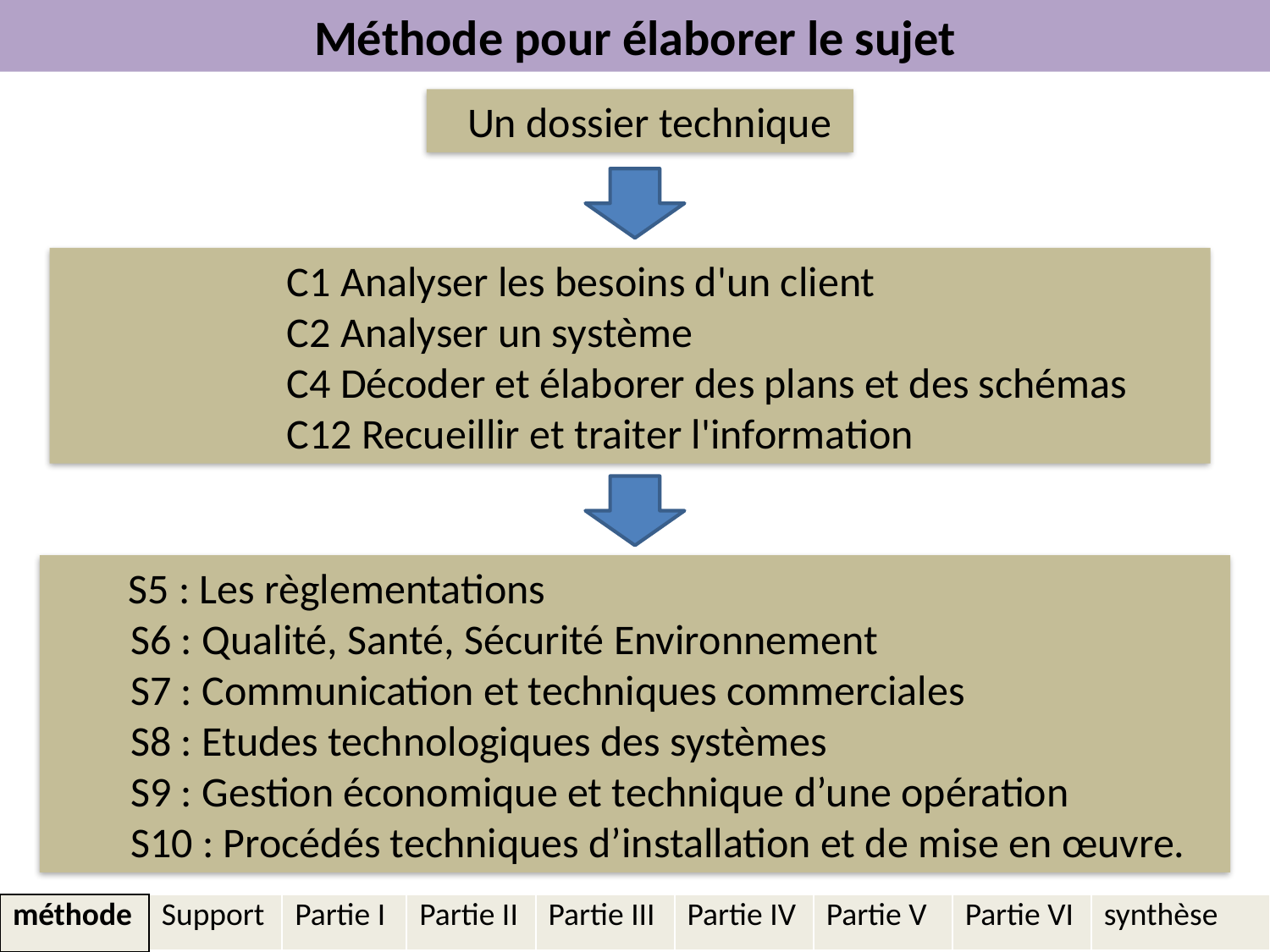

Méthode pour élaborer le sujet
  Un dossier technique

C1 Analyser les besoins d'un client
C2 Analyser un système
C4 Décoder et élaborer des plans et des schémas
C12 Recueillir et traiter l'information

        S5 : Les règlementations
   S6 : Qualité, Santé, Sécurité Environnement
   S7 : Communication et techniques commerciales
   S8 : Etudes technologiques des systèmes
   S9 : Gestion économique et technique d’une opération
   S10 : Procédés techniques d’installation et de mise en œuvre.

| méthode | Support | Partie I | Partie II | Partie III | Partie IV | Partie V | Partie VI | synthèse |
| --- | --- | --- | --- | --- | --- | --- | --- | --- |